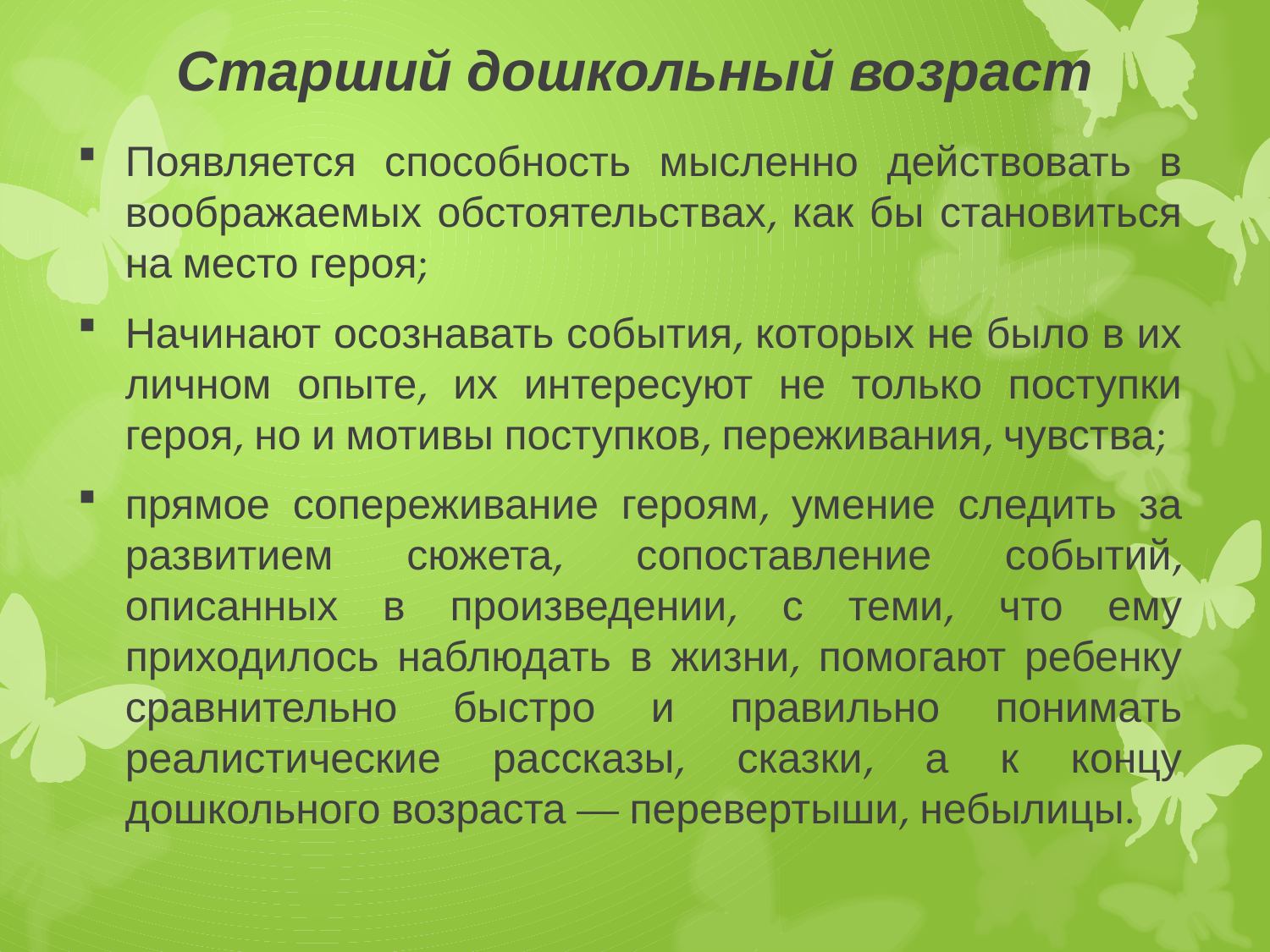

# Старший дошкольный возраст
Появляется способность мысленно действовать в воображаемых обстоятельствах, как бы становиться на место героя;
Начинают осознавать события, которых не было в их личном опыте, их интересуют не только поступки героя, но и мотивы поступков, переживания, чувства;
прямое сопереживание героям, умение следить за развитием сюжета, сопоставление событий, описанных в произведении, с теми, что ему приходилось наблюдать в жизни, помогают ребенку сравнительно быстро и правильно понимать реалистические рассказы, сказки, а к концу дошкольного возраста — перевертыши, небылицы.